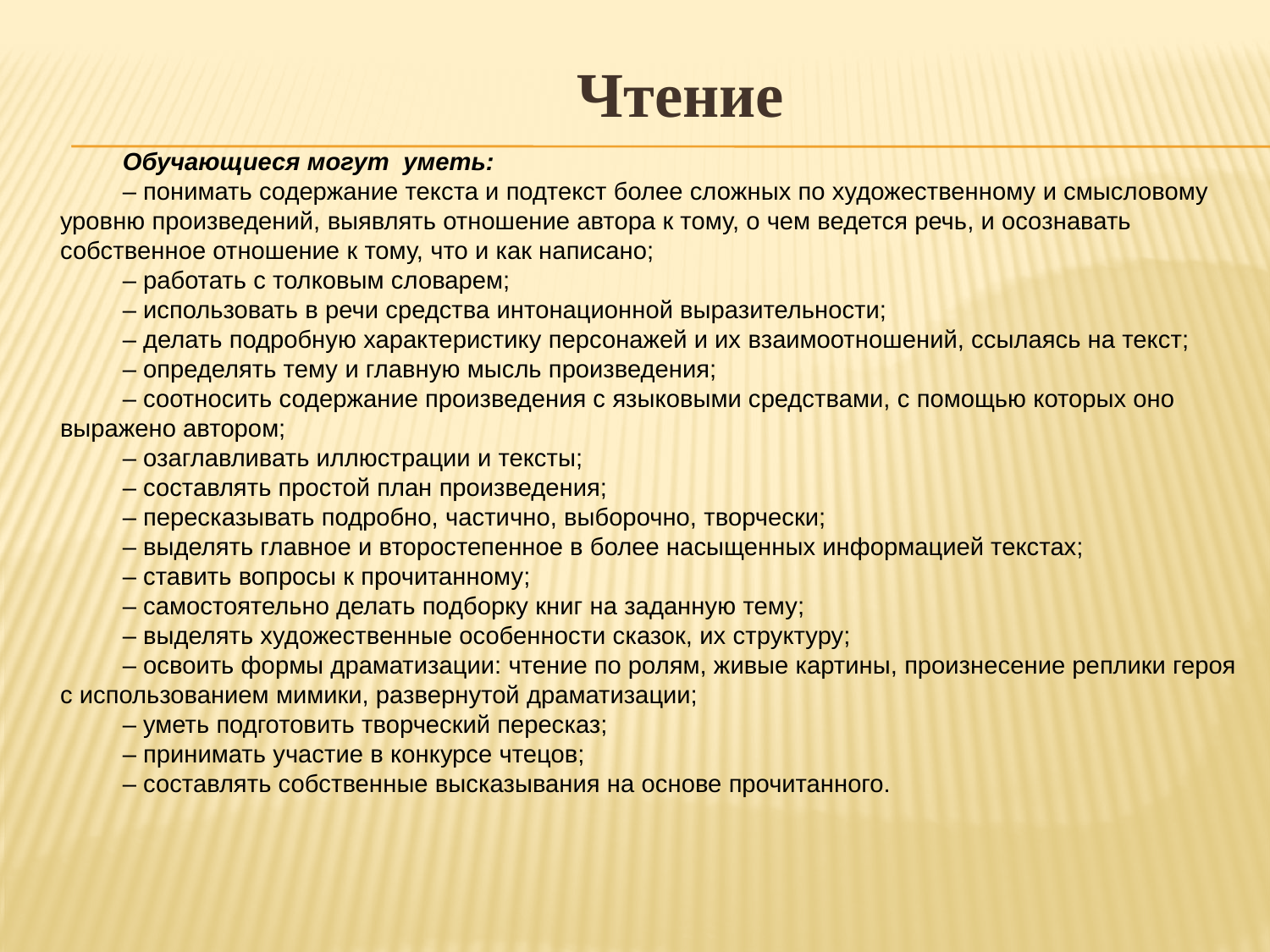

Чтение
Обучающиеся могут  уметь:
– понимать содержание текста и подтекст более сложных по художественному и смысловому уровню произведений, выявлять отношение автора к тому, о чем ведется речь, и осознавать собственное отношение к тому, что и как написано;
– работать с толковым словарем;
– использовать в речи средства интонационной выразительности;
– делать подробную характеристику персонажей и их взаимоотношений, ссылаясь на текст;
– определять тему и главную мысль произведения;
– соотносить содержание произведения с языковыми средствами, с помощью которых оно выражено автором;
– озаглавливать иллюстрации и тексты;
– составлять простой план произведения;
– пересказывать подробно, частично, выборочно, творчески;
– выделять главное и второстепенное в более насыщенных информацией текстах;
– ставить вопросы к прочитанному;
– самостоятельно делать подборку книг на заданную тему;
– выделять художественные особенности сказок, их структуру;
– освоить формы драматизации: чтение по ролям, живые картины, произнесение реплики героя с использованием мимики, развернутой драматизации;
– уметь подготовить творческий пересказ;
– принимать участие в конкурсе чтецов;
– составлять собственные высказывания на основе прочитанного.